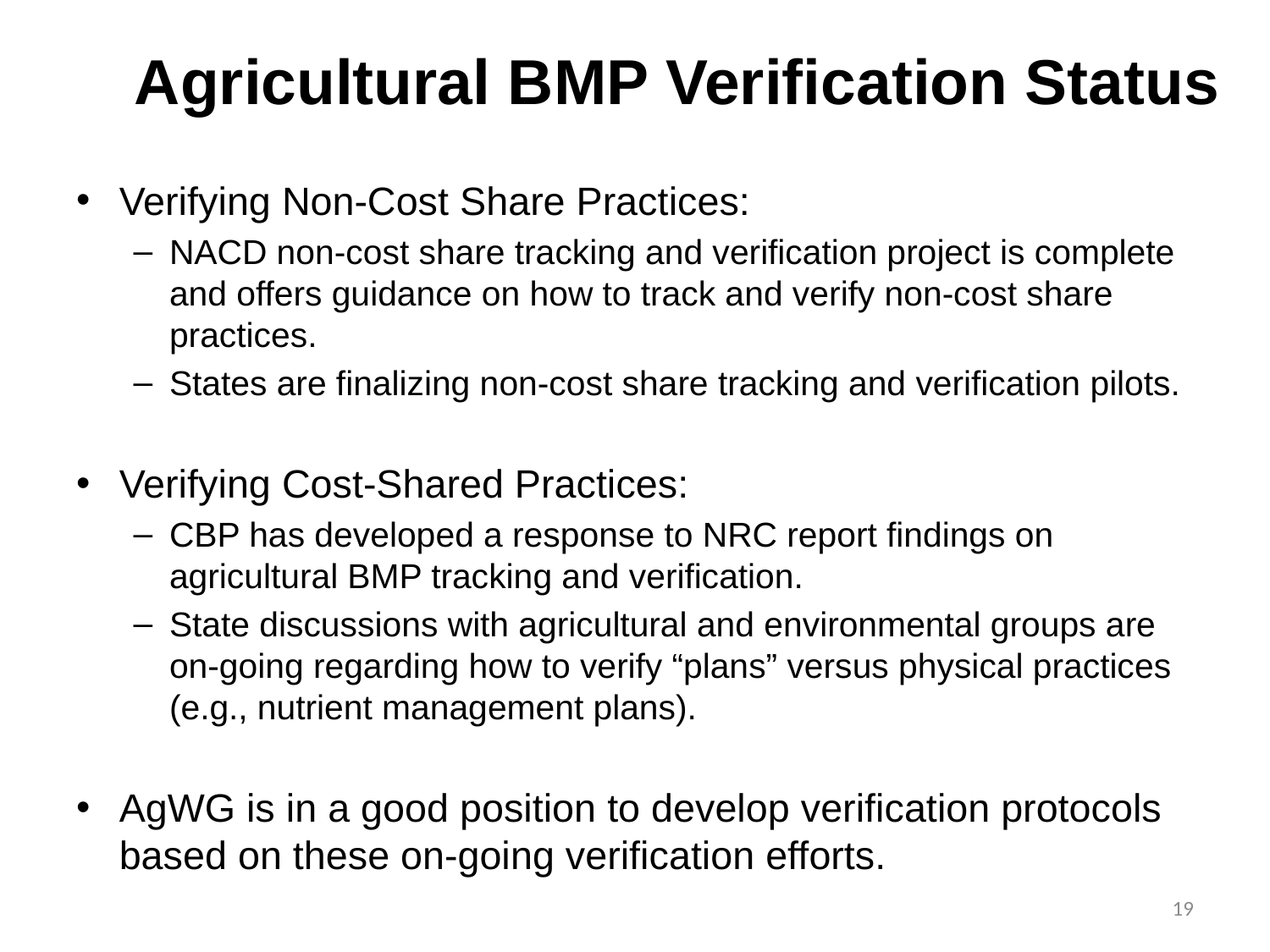

# Agricultural BMP Verification Status
Verifying Non-Cost Share Practices:
NACD non-cost share tracking and verification project is complete and offers guidance on how to track and verify non-cost share practices.
States are finalizing non-cost share tracking and verification pilots.

Verifying Cost-Shared Practices:
CBP has developed a response to NRC report findings on agricultural BMP tracking and verification.
State discussions with agricultural and environmental groups are on-going regarding how to verify “plans” versus physical practices (e.g., nutrient management plans).

AgWG is in a good position to develop verification protocols based on these on-going verification efforts.

19